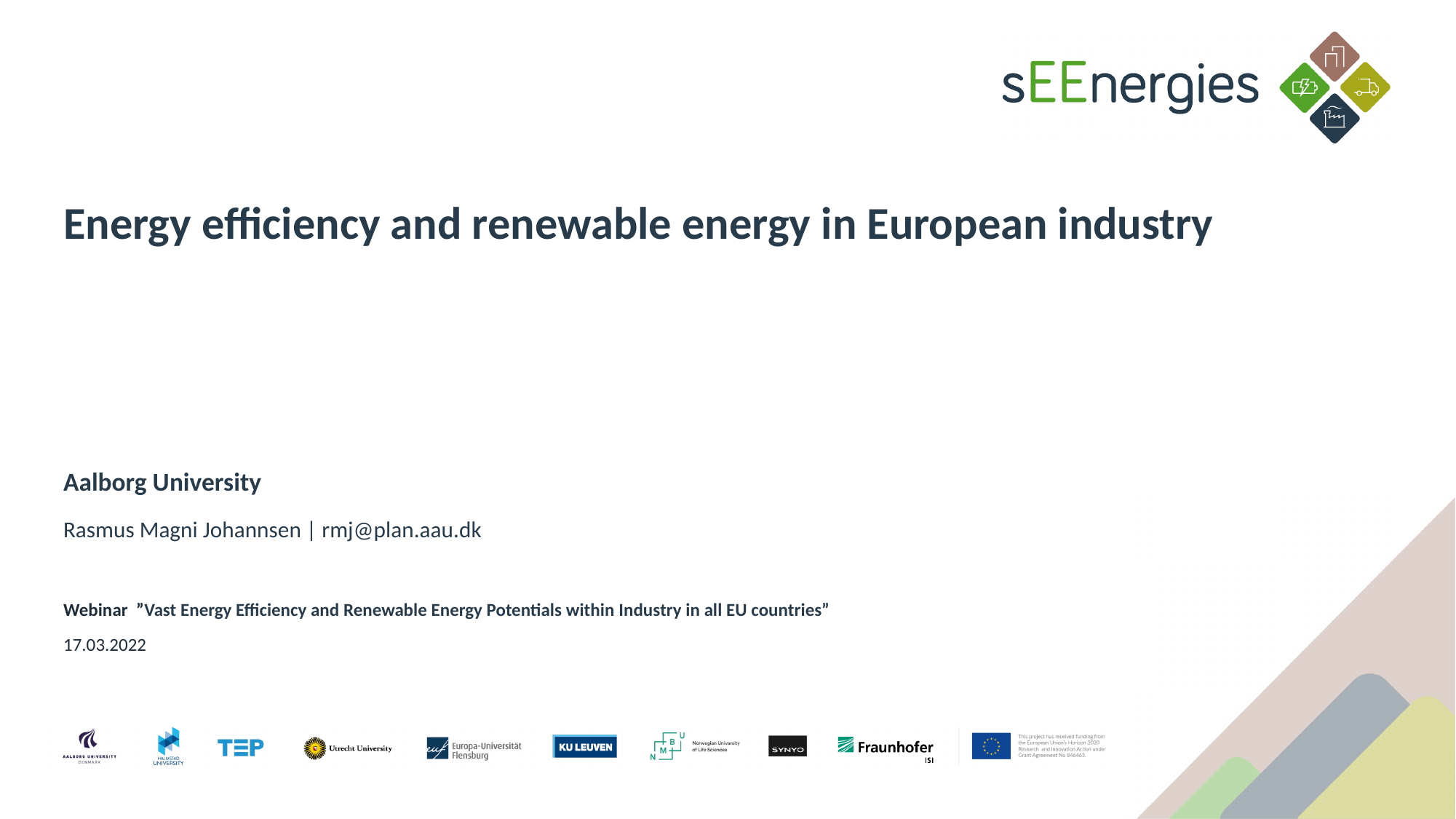

# Energy efficiency and renewable energy in European industry
Aalborg University
Rasmus Magni Johannsen | rmj@plan.aau.dk
Webinar  ”Vast Energy Efficiency and Renewable Energy Potentials within Industry in all EU countries”
17.03.2022